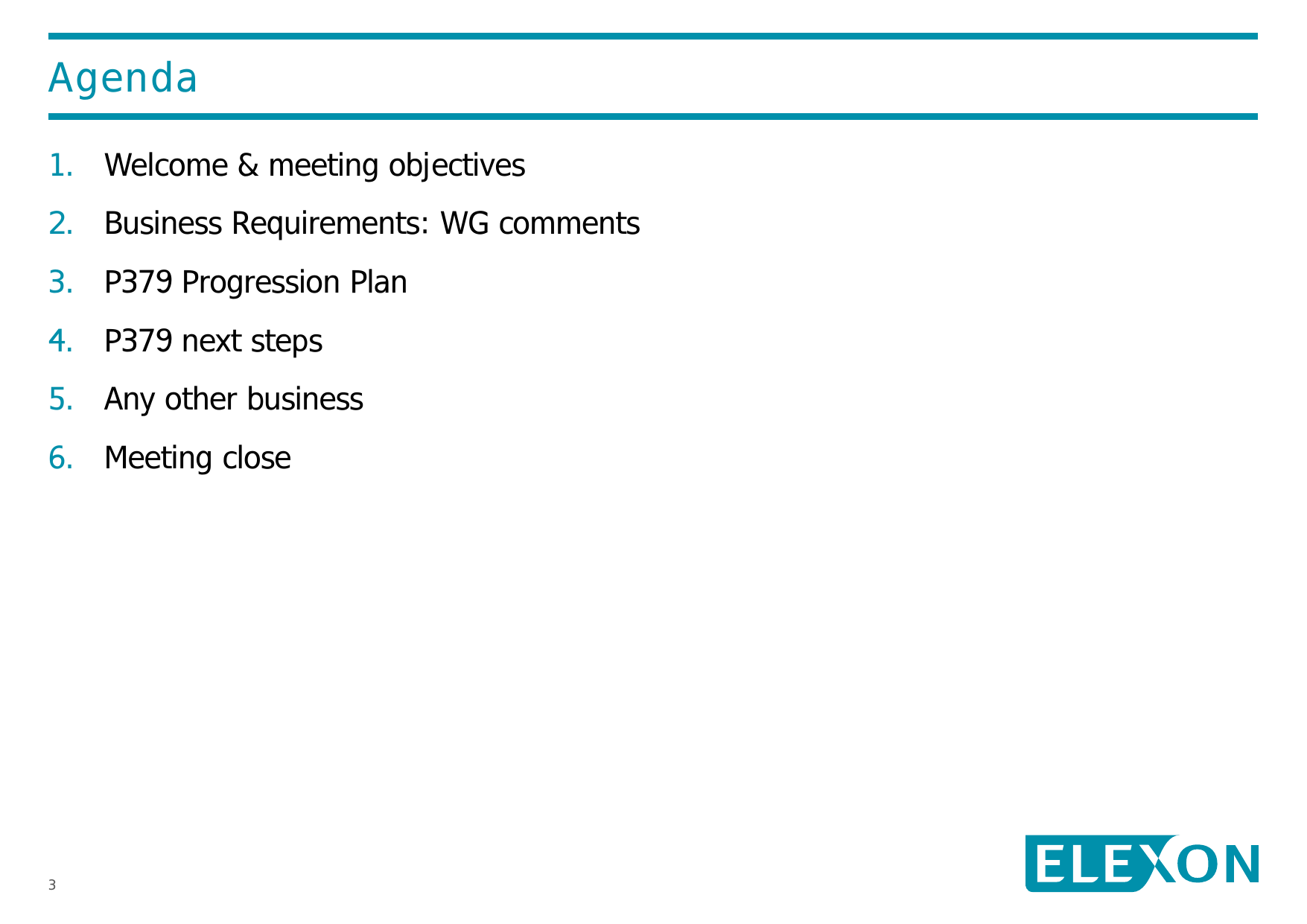

# Agenda
Welcome & meeting objectives
Business Requirements: WG comments
P379 Progression Plan
P379 next steps
Any other business
Meeting close
3